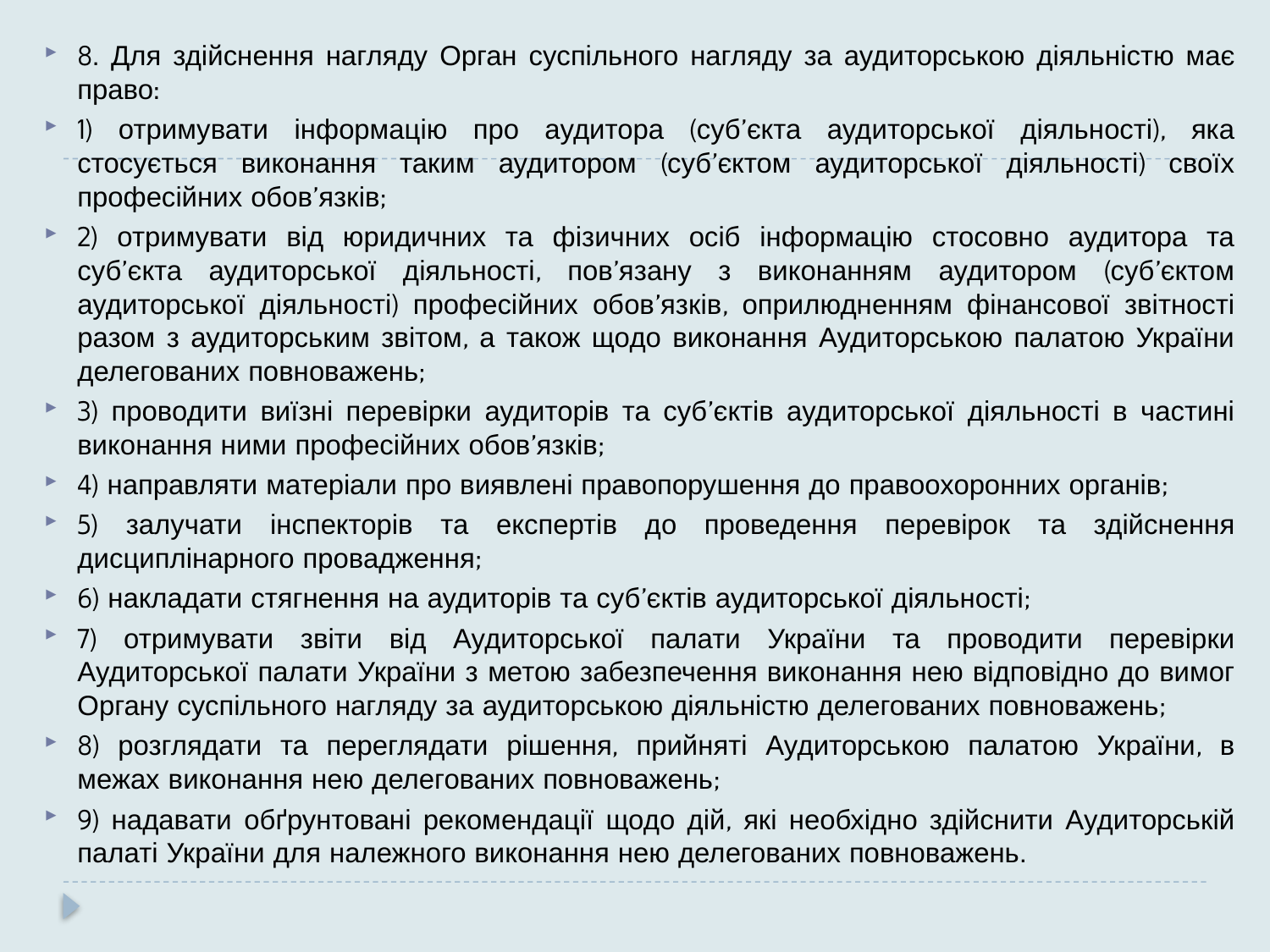

8. Для здійснення нагляду Орган суспільного нагляду за аудиторською діяльністю має право:
1) отримувати інформацію про аудитора (суб’єкта аудиторської діяльності), яка стосується виконання таким аудитором (суб’єктом аудиторської діяльності) своїх професійних обов’язків;
2) отримувати від юридичних та фізичних осіб інформацію стосовно аудитора та суб’єкта аудиторської діяльності, пов’язану з виконанням аудитором (суб’єктом аудиторської діяльності) професійних обов’язків, оприлюдненням фінансової звітності разом з аудиторським звітом, а також щодо виконання Аудиторською палатою України делегованих повноважень;
3) проводити виїзні перевірки аудиторів та суб’єктів аудиторської діяльності в частині виконання ними професійних обов’язків;
4) направляти матеріали про виявлені правопорушення до правоохоронних органів;
5) залучати інспекторів та експертів до проведення перевірок та здійснення дисциплінарного провадження;
6) накладати стягнення на аудиторів та суб’єктів аудиторської діяльності;
7) отримувати звіти від Аудиторської палати України та проводити перевірки Аудиторської палати України з метою забезпечення виконання нею відповідно до вимог Органу суспільного нагляду за аудиторською діяльністю делегованих повноважень;
8) розглядати та переглядати рішення, прийняті Аудиторською палатою України, в межах виконання нею делегованих повноважень;
9) надавати обґрунтовані рекомендації щодо дій, які необхідно здійснити Аудиторській палаті України для належного виконання нею делегованих повноважень.